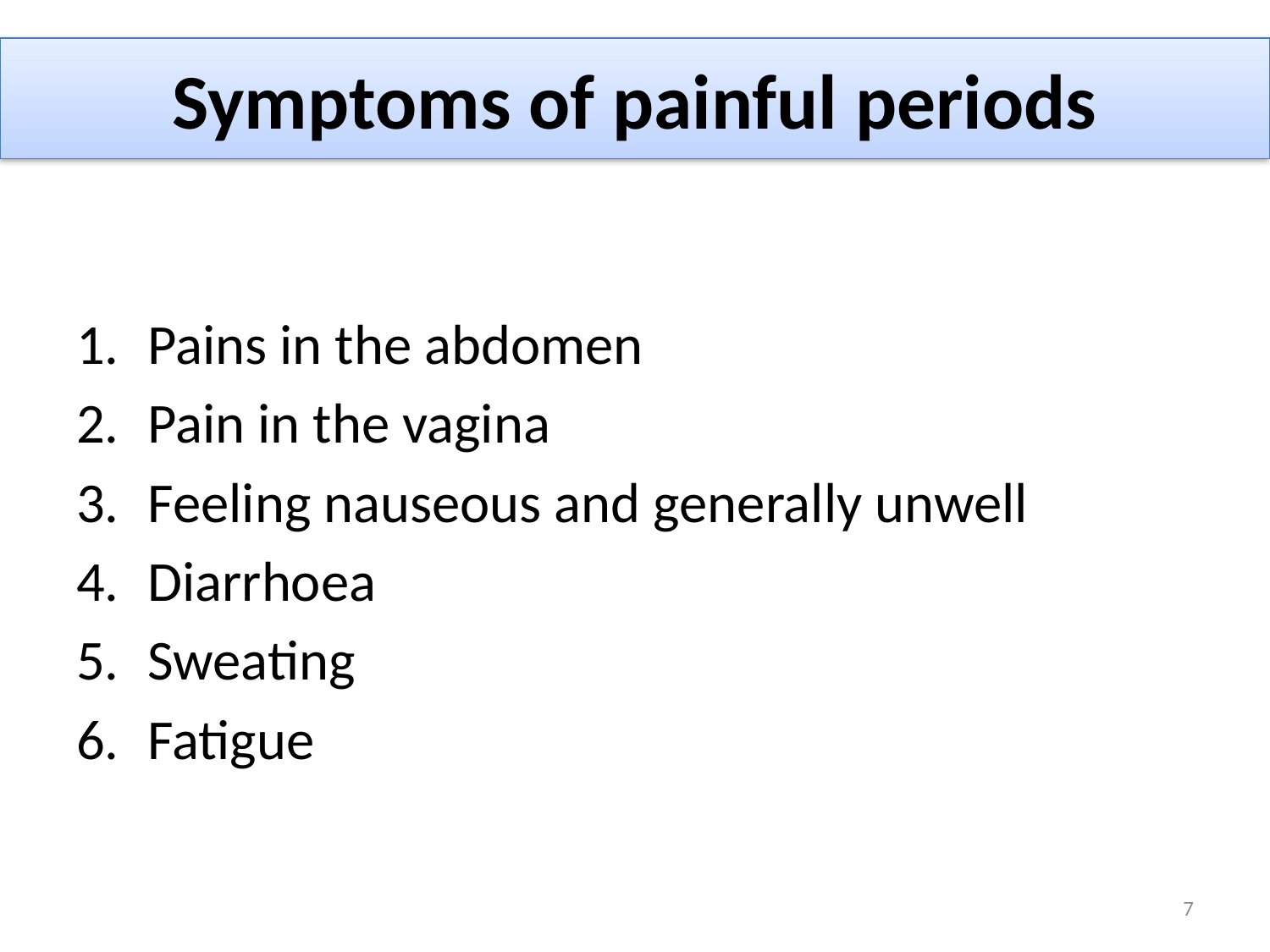

# Symptoms of painful periods

Pains in the abdomen
Pain in the vagina
Feeling nauseous and generally unwell
Diarrhoea
Sweating
Fatigue

7